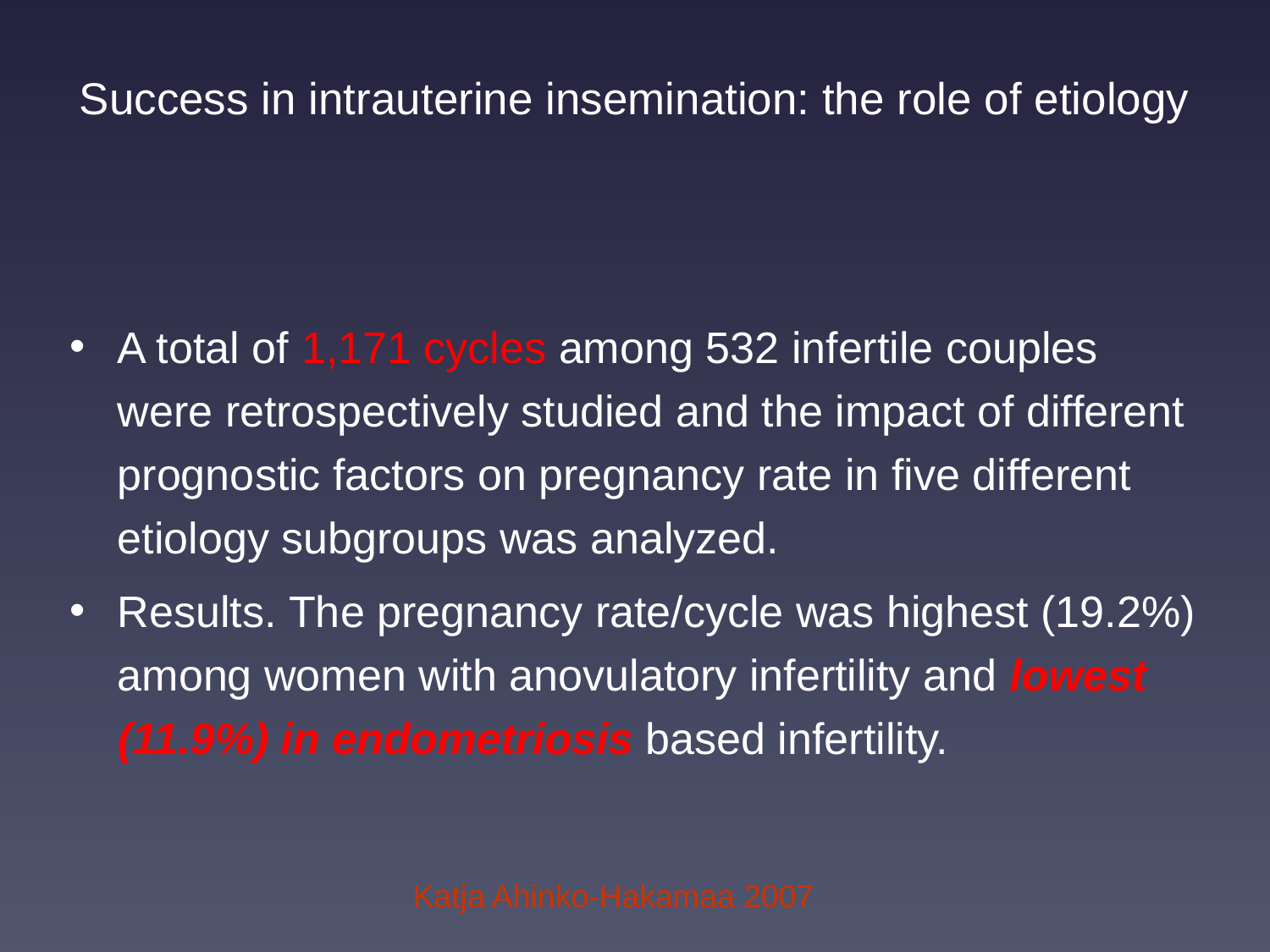

# Success in intrauterine insemination: the role of etiology
A total of 1,171 cycles among 532 infertile couples were retrospectively studied and the impact of different prognostic factors on pregnancy rate in five different etiology subgroups was analyzed.
Results. The pregnancy rate/cycle was highest (19.2%) among women with anovulatory infertility and lowest (11.9%) in endometriosis based infertility.
Katja Ahinko-Hakamaa 2007